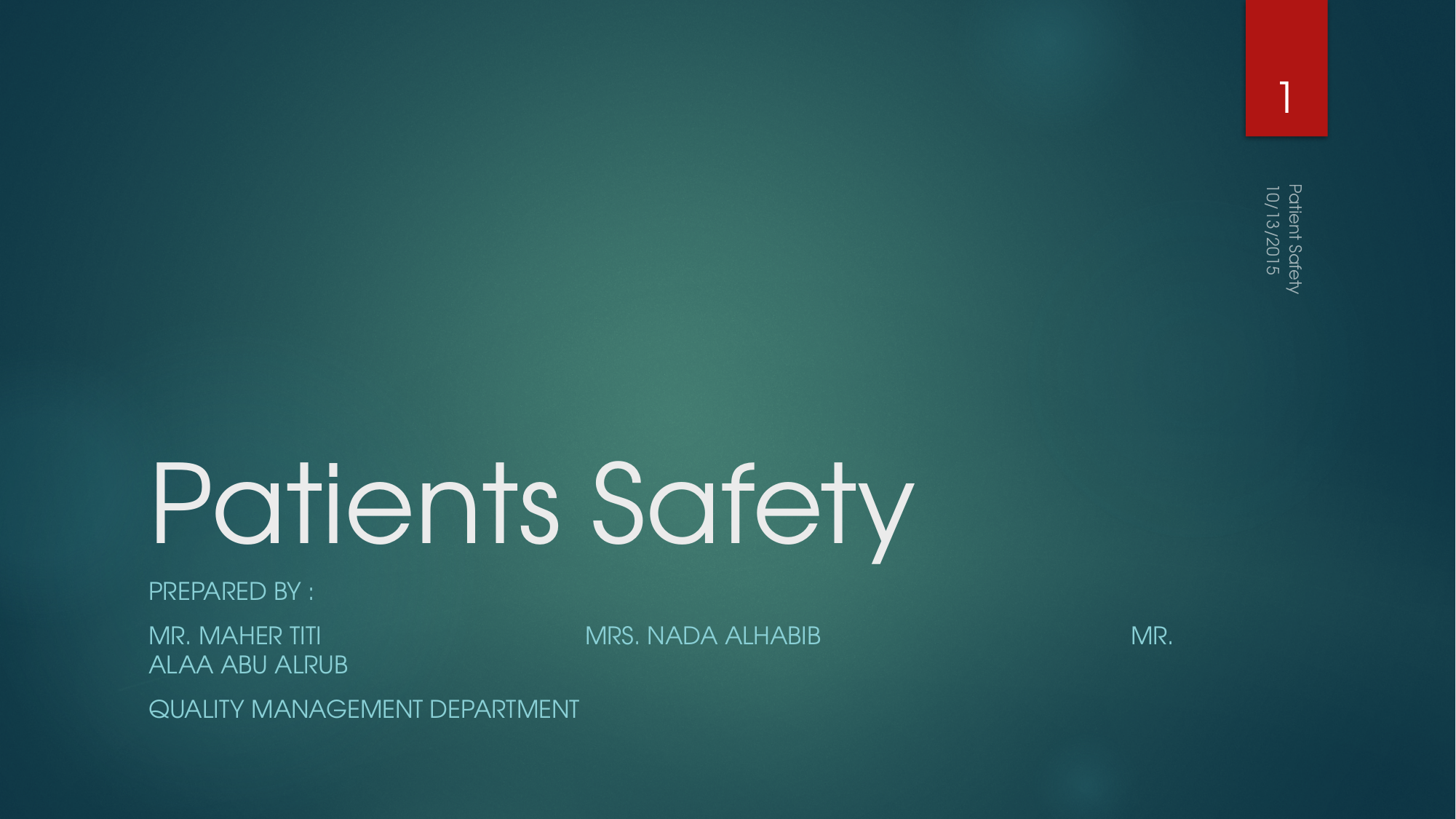

1
# Patients Safety
10/13/2015
Patient Safety
Prepared By :
Mr. Maher titi 			MRS. Nada Alhabib			MR. Alaa abu alrub
Quality Management Department